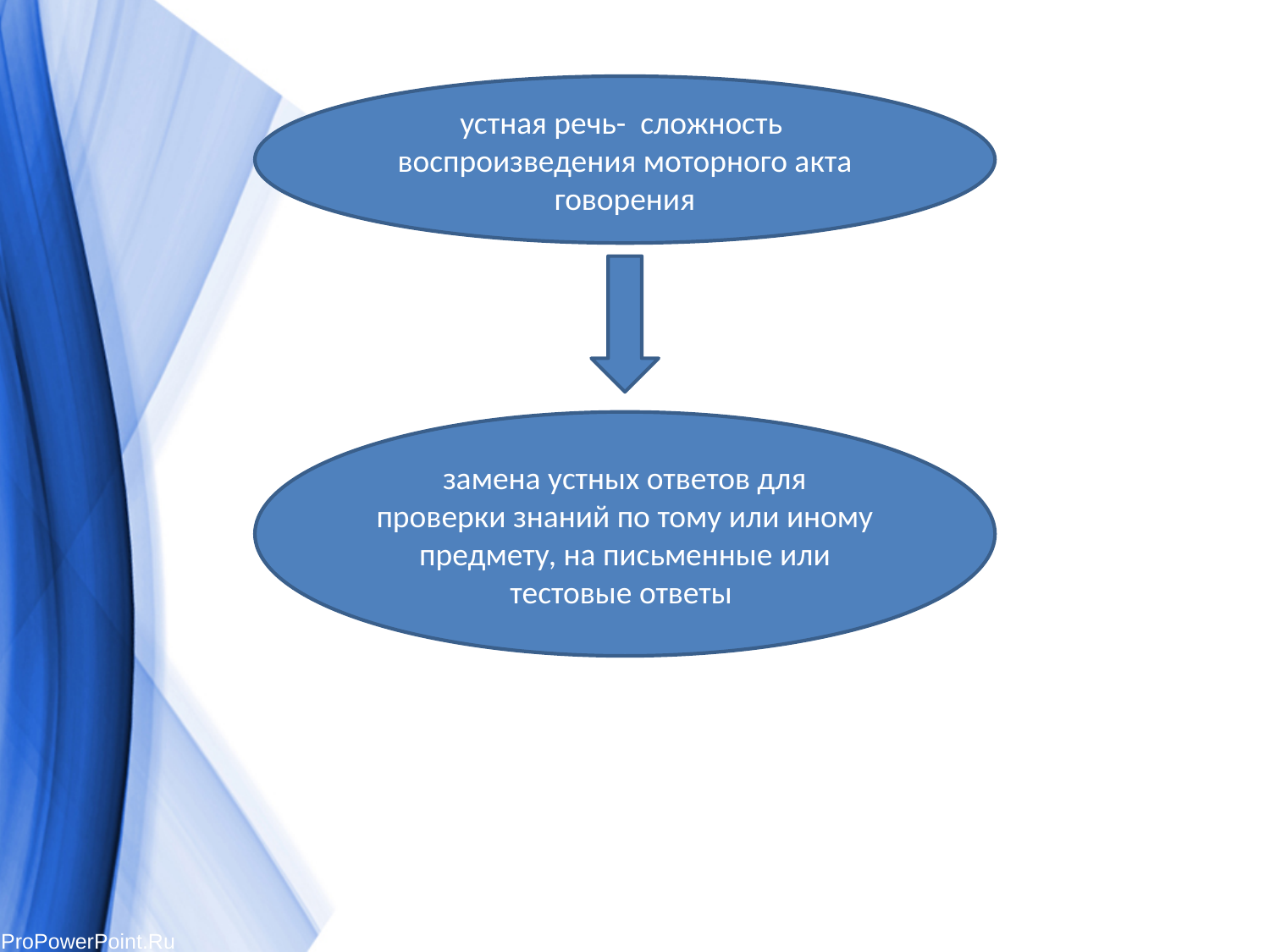

устная речь-  сложность  воспроизведения моторного акта говорения

замена устных ответов для проверки знаний по тому или иному предмету, на письменные или тестовые ответы